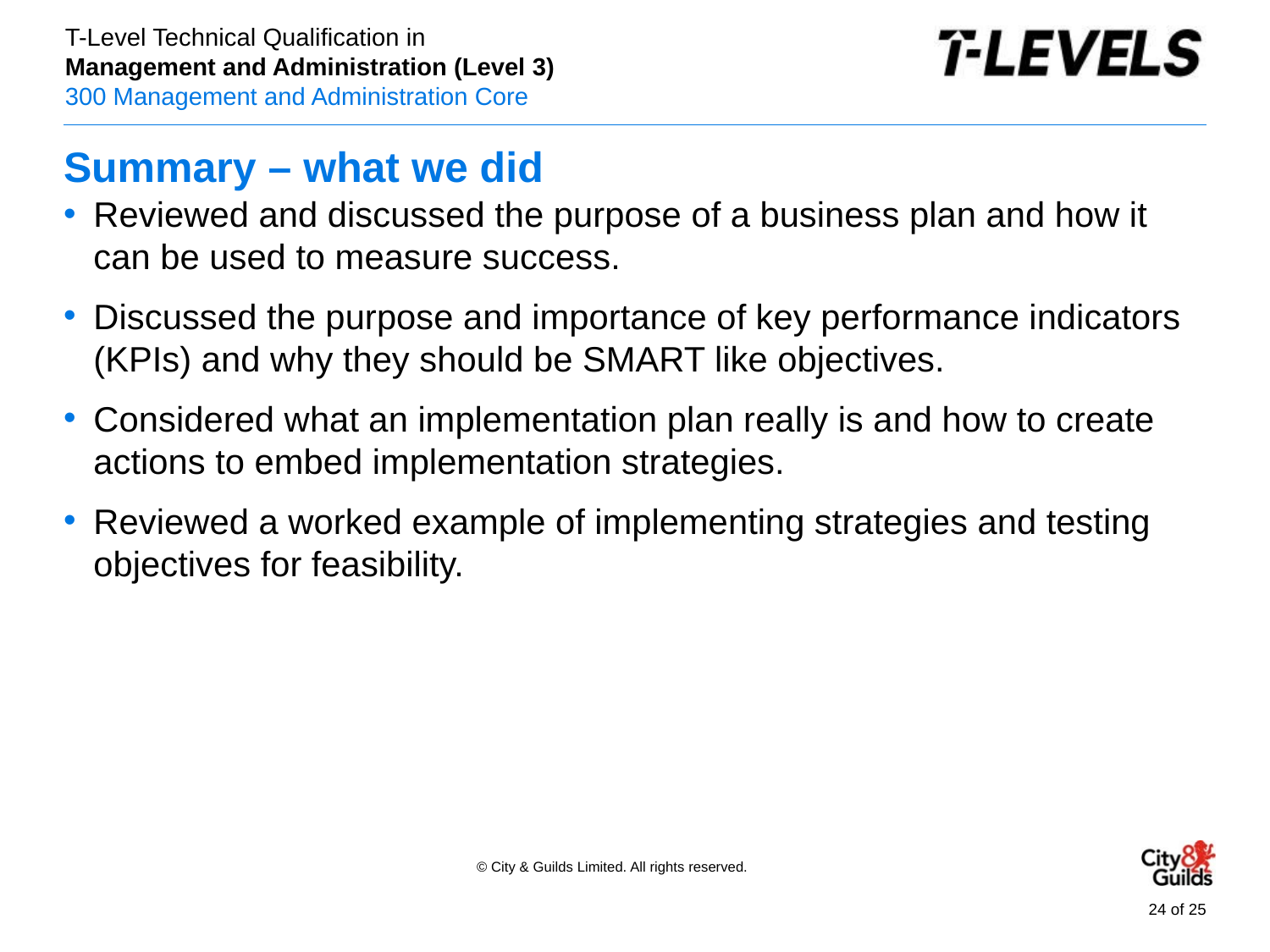

# Summary – what we did

Reviewed and discussed the purpose of a business plan and how it can be used to measure success.
Discussed the purpose and importance of key performance indicators (KPIs) and why they should be SMART like objectives.
Considered what an implementation plan really is and how to create actions to embed implementation strategies.
Reviewed a worked example of implementing strategies and testing objectives for feasibility.